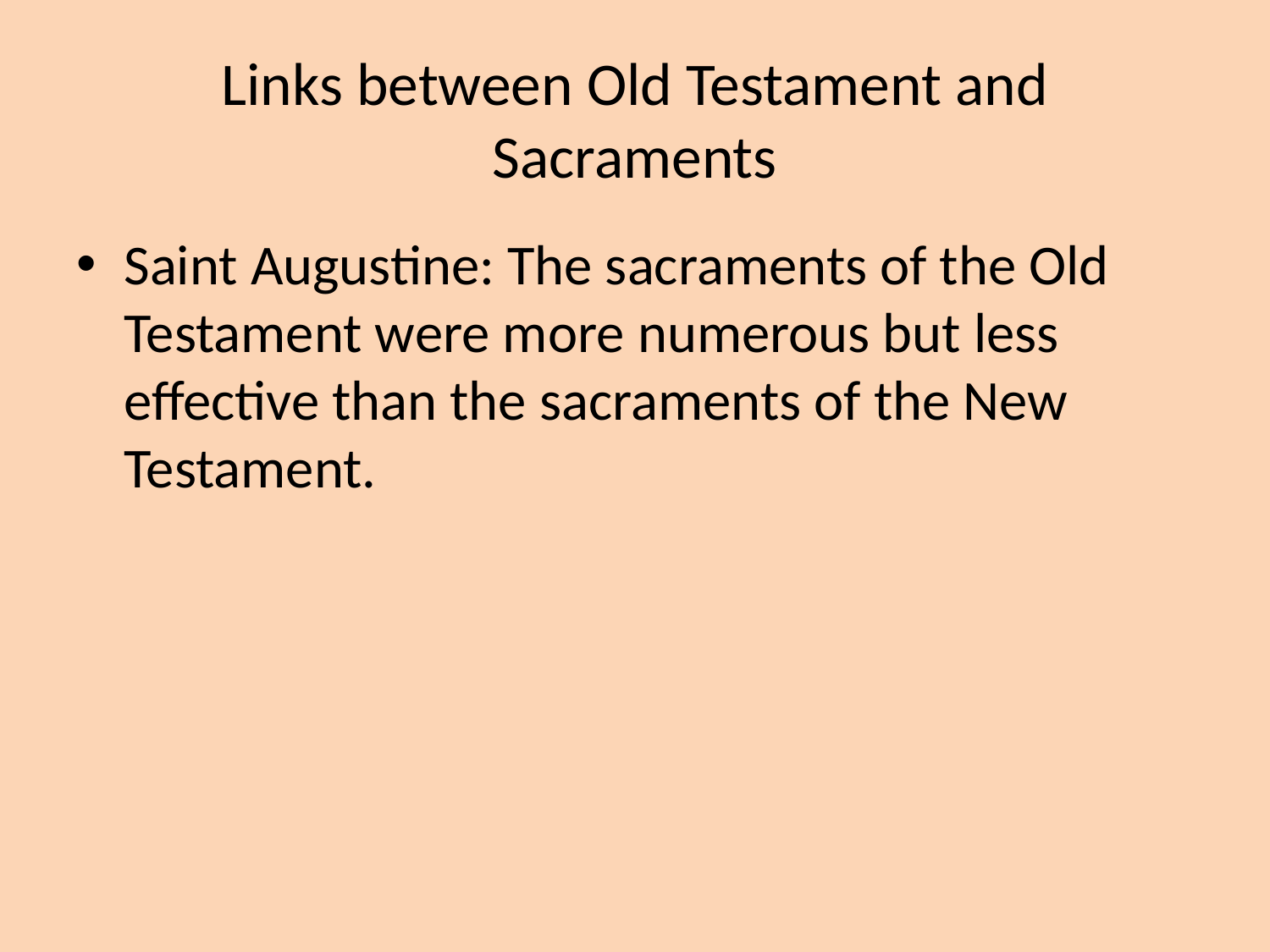

# Links between Old Testament and Sacraments
Saint Augustine: The sacraments of the Old Testament were more numerous but less effective than the sacraments of the New Testament.